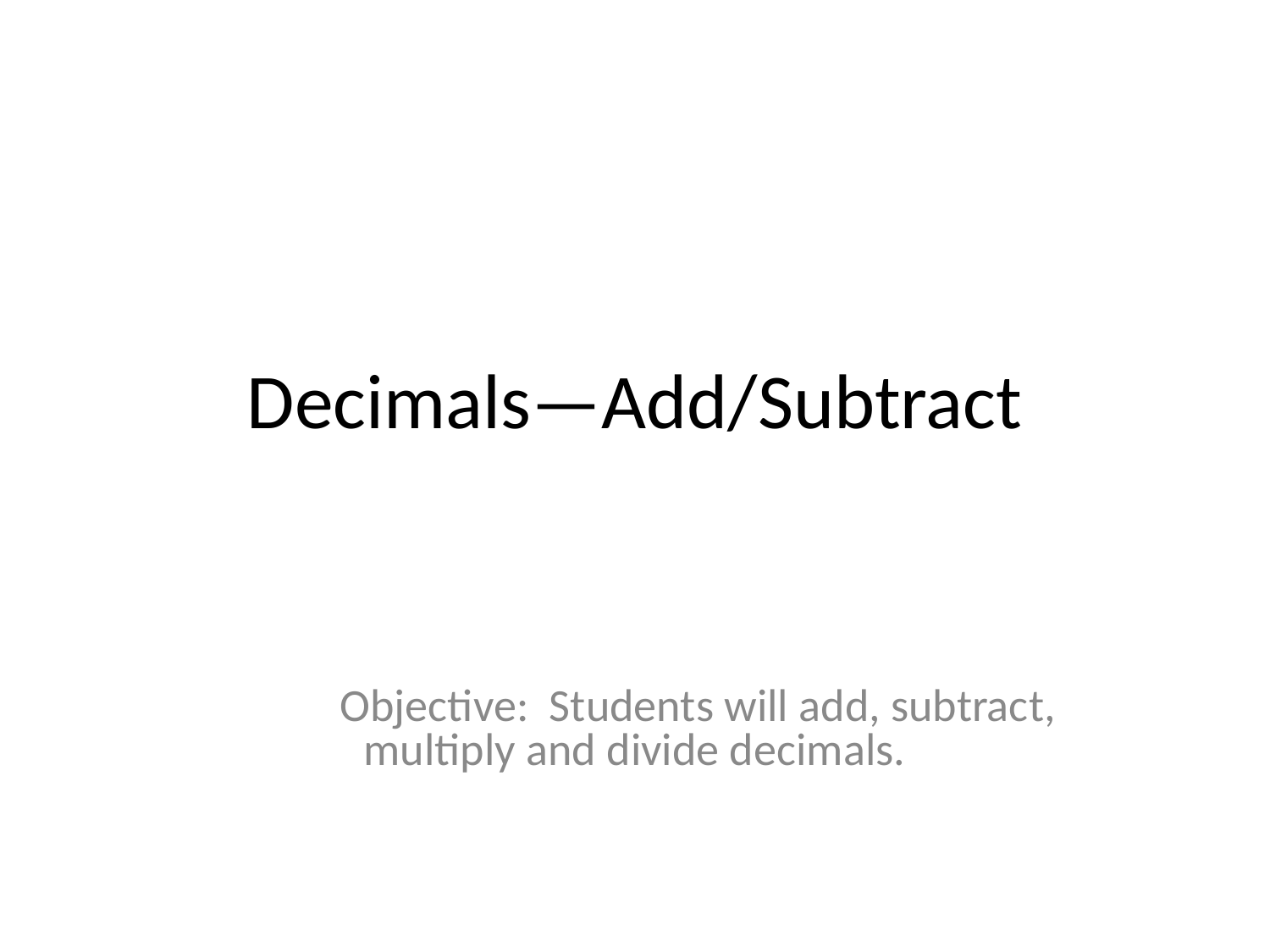

# Decimals—Add/Subtract

	Objective:  Students will add, subtract, multiply and divide decimals.